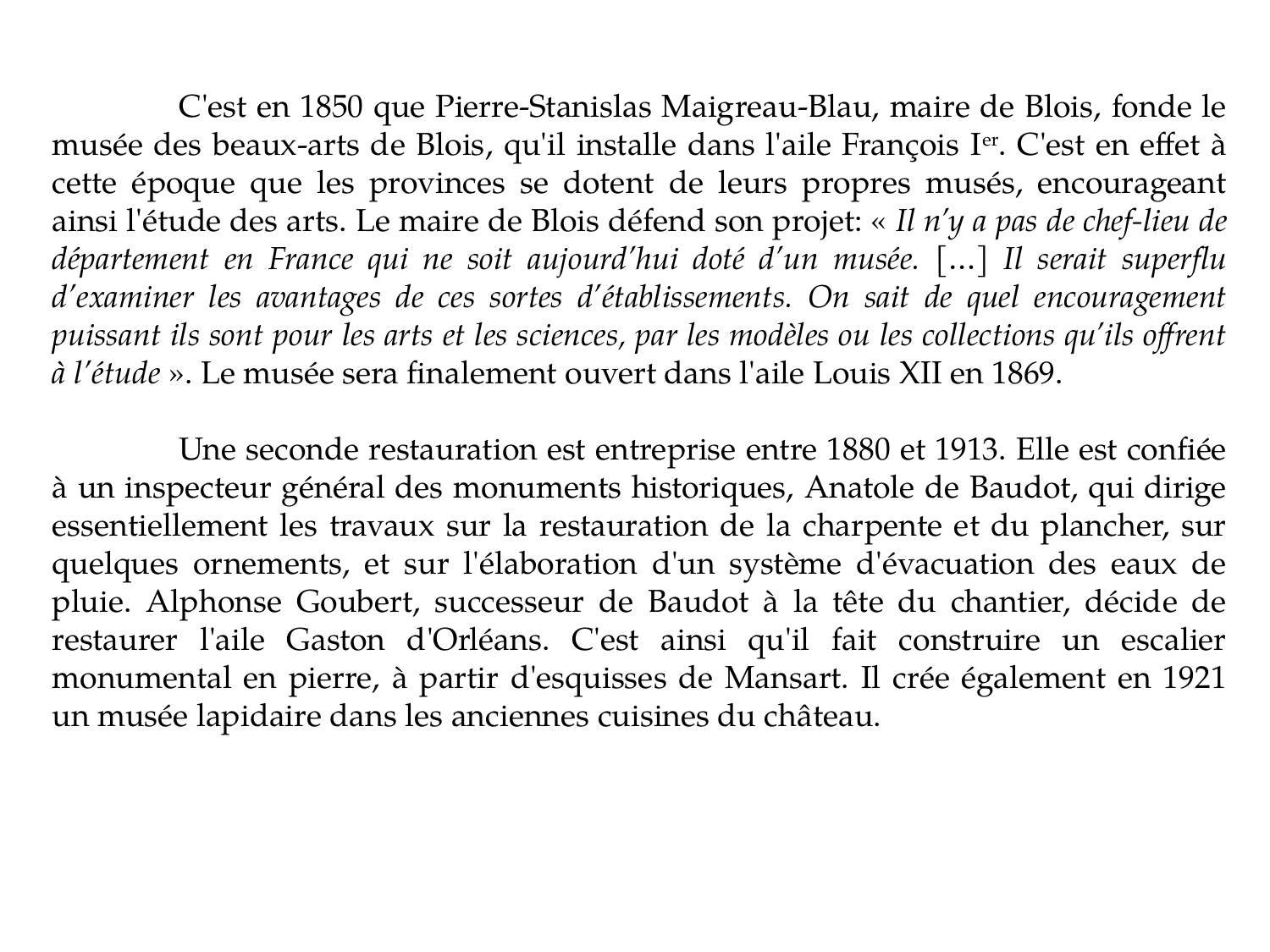

C'est en 1850 que Pierre-Stanislas Maigreau-Blau, maire de Blois, fonde le musée des beaux-arts de Blois, qu'il installe dans l'aile François Ier. C'est en effet à cette époque que les provinces se dotent de leurs propres musés, encourageant ainsi l'étude des arts. Le maire de Blois défend son projet: « Il n’y a pas de chef-lieu de département en France qui ne soit aujourd’hui doté d’un musée. […] Il serait superflu d’examiner les avantages de ces sortes d’établissements. On sait de quel encouragement puissant ils sont pour les arts et les sciences, par les modèles ou les collections qu’ils offrent à l’étude ». Le musée sera finalement ouvert dans l'aile Louis XII en 1869.

	Une seconde restauration est entreprise entre 1880 et 1913. Elle est confiée à un inspecteur général des monuments historiques, Anatole de Baudot, qui dirige essentiellement les travaux sur la restauration de la charpente et du plancher, sur quelques ornements, et sur l'élaboration d'un système d'évacuation des eaux de pluie. Alphonse Goubert, successeur de Baudot à la tête du chantier, décide de restaurer l'aile Gaston d'Orléans. C'est ainsi qu'il fait construire un escalier monumental en pierre, à partir d'esquisses de Mansart. Il crée également en 1921 un musée lapidaire dans les anciennes cuisines du château.